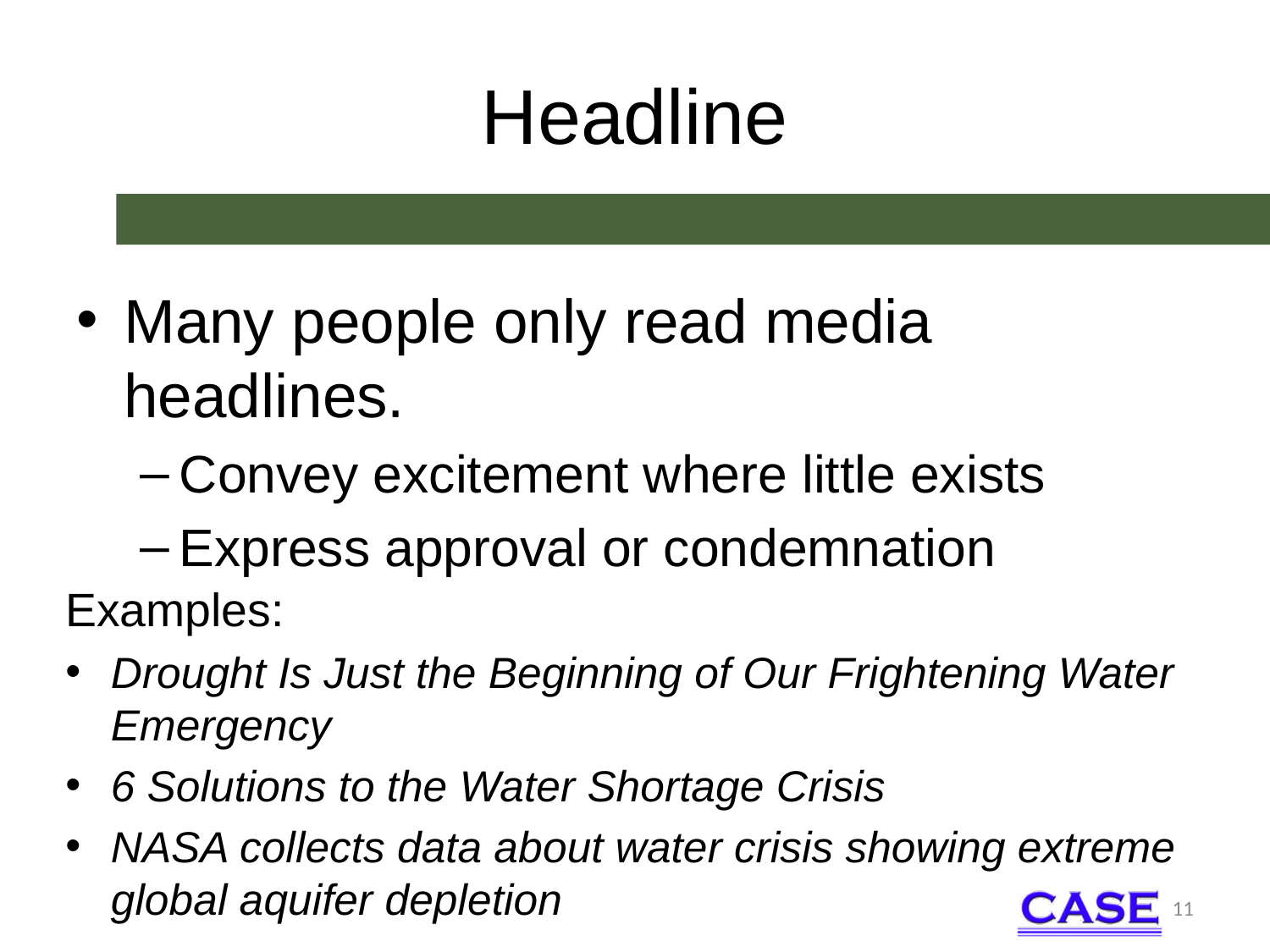

# Headline
Many people only read media headlines.
Convey excitement where little exists
Express approval or condemnation
Examples:
Drought Is Just the Beginning of Our Frightening Water Emergency
6 Solutions to the Water Shortage Crisis
NASA collects data about water crisis showing extreme global aquifer depletion

11